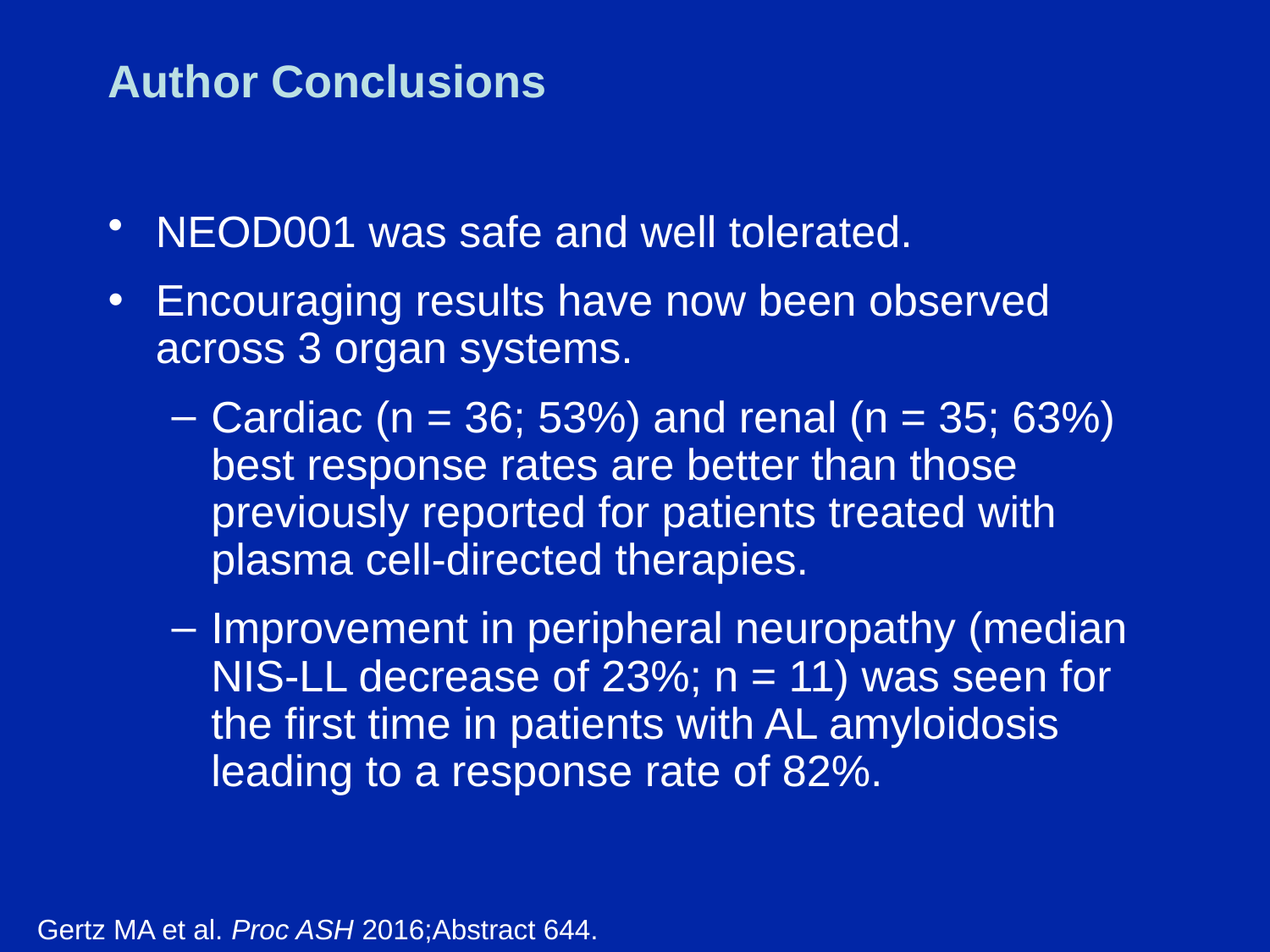

# Author Conclusions
NEOD001 was safe and well tolerated.
Encouraging results have now been observed across 3 organ systems.
Cardiac (n = 36; 53%) and renal (n = 35; 63%) best response rates are better than those previously reported for patients treated with plasma cell-directed therapies.
Improvement in peripheral neuropathy (median NIS-LL decrease of 23%; n = 11) was seen for the first time in patients with AL amyloidosis leading to a response rate of 82%.
Gertz MA et al. Proc ASH 2016;Abstract 644.